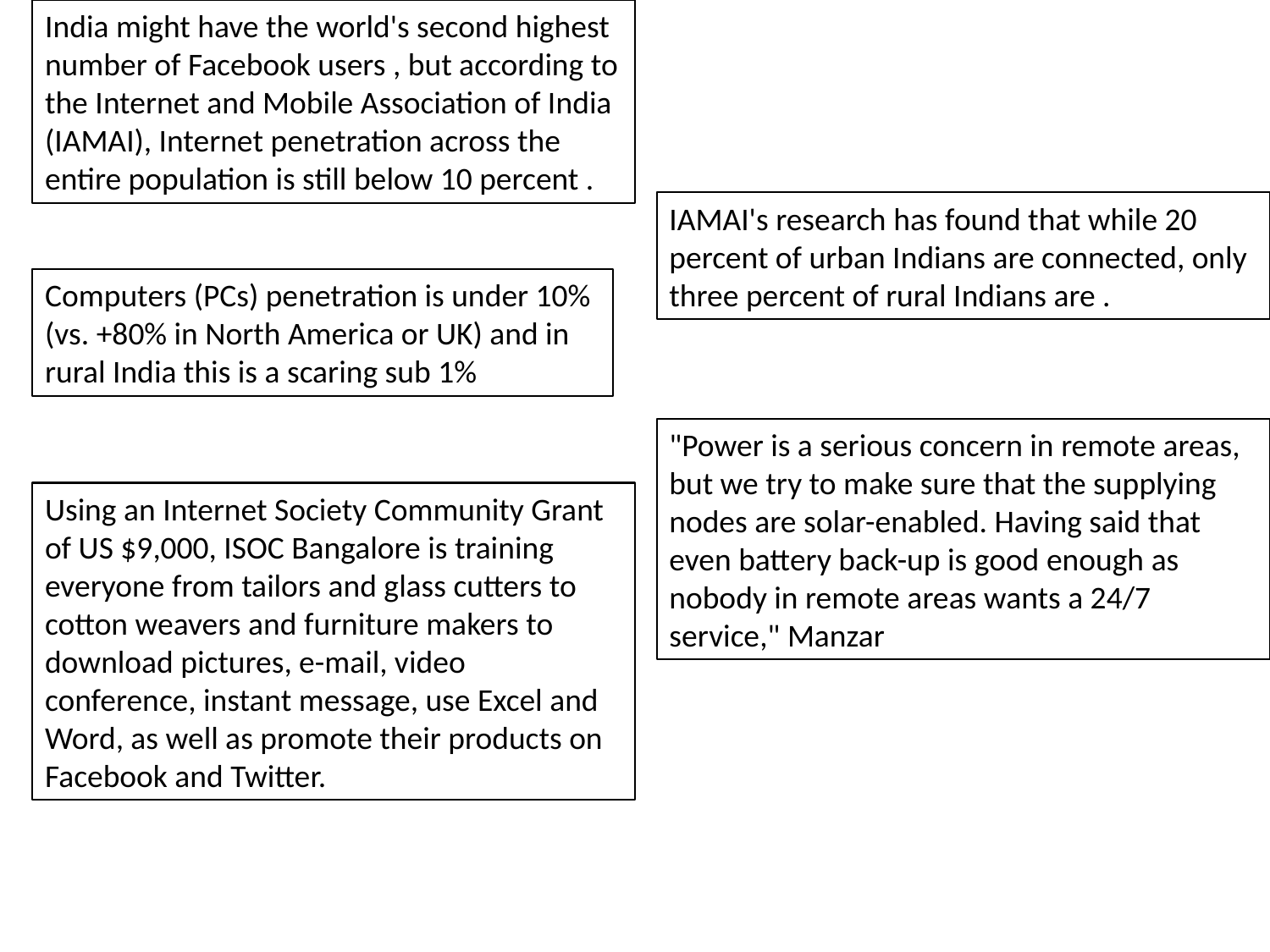

India might have the world's second highest number of Facebook users , but according to the Internet and Mobile Association of India (IAMAI), Internet penetration across the entire population is still below 10 percent .
IAMAI's research has found that while 20 percent of urban Indians are connected, only three percent of rural Indians are .
Computers (PCs) penetration is under 10% (vs. +80% in North America or UK) and in rural India this is a scaring sub 1%
"Power is a serious concern in remote areas, but we try to make sure that the supplying nodes are solar-enabled. Having said that even battery back-up is good enough as nobody in remote areas wants a 24/7 service," Manzar
Using an Internet Society Community Grant of US $9,000, ISOC Bangalore is training everyone from tailors and glass cutters to cotton weavers and furniture makers to download pictures, e-mail, video conference, instant message, use Excel and Word, as well as promote their products on Facebook and Twitter.